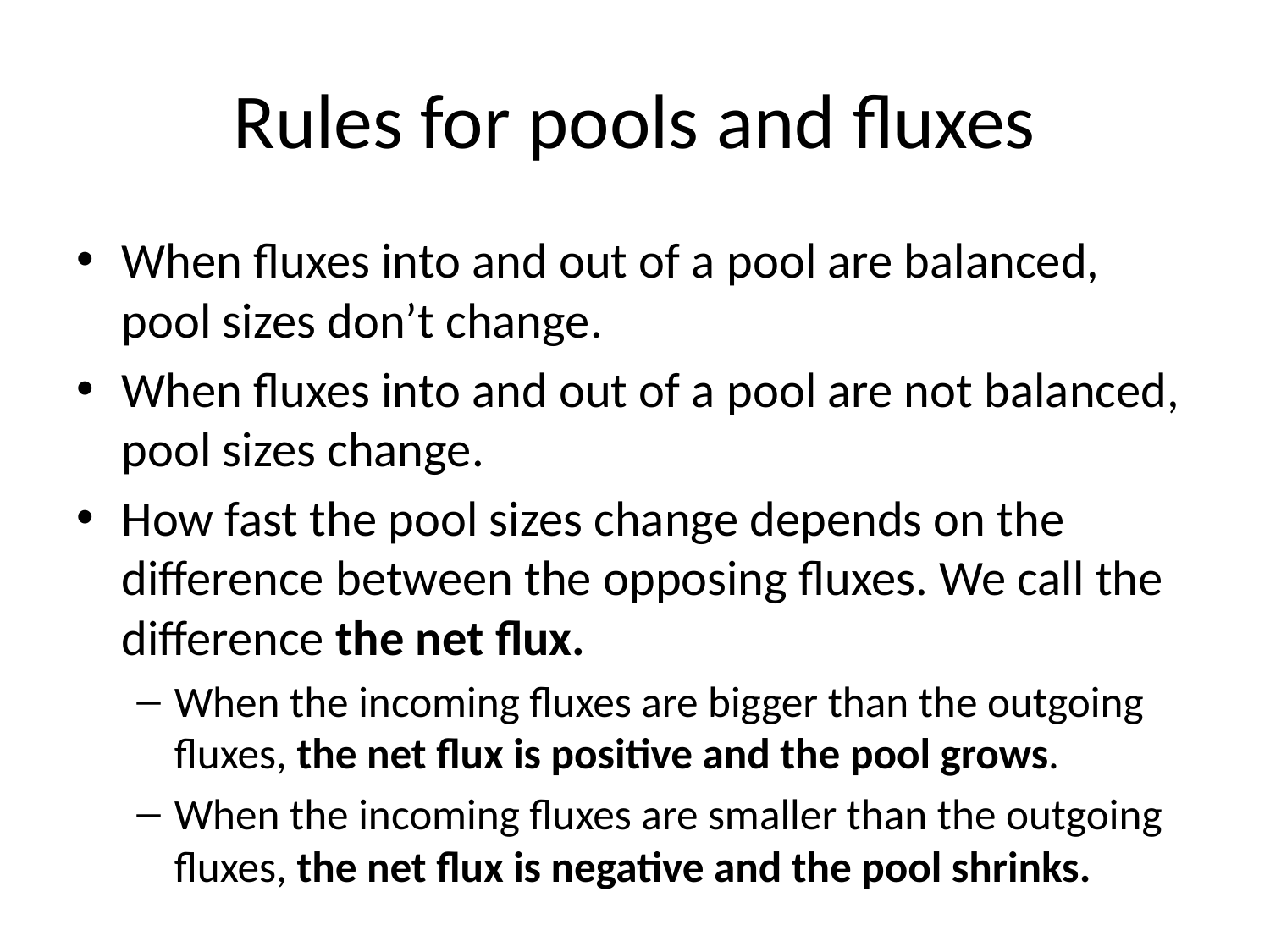

# Rules for pools and fluxes
When fluxes into and out of a pool are balanced, pool sizes don’t change.
When fluxes into and out of a pool are not balanced, pool sizes change.
How fast the pool sizes change depends on the difference between the opposing fluxes. We call the difference the net flux.
When the incoming fluxes are bigger than the outgoing fluxes, the net flux is positive and the pool grows.
When the incoming fluxes are smaller than the outgoing fluxes, the net flux is negative and the pool shrinks.